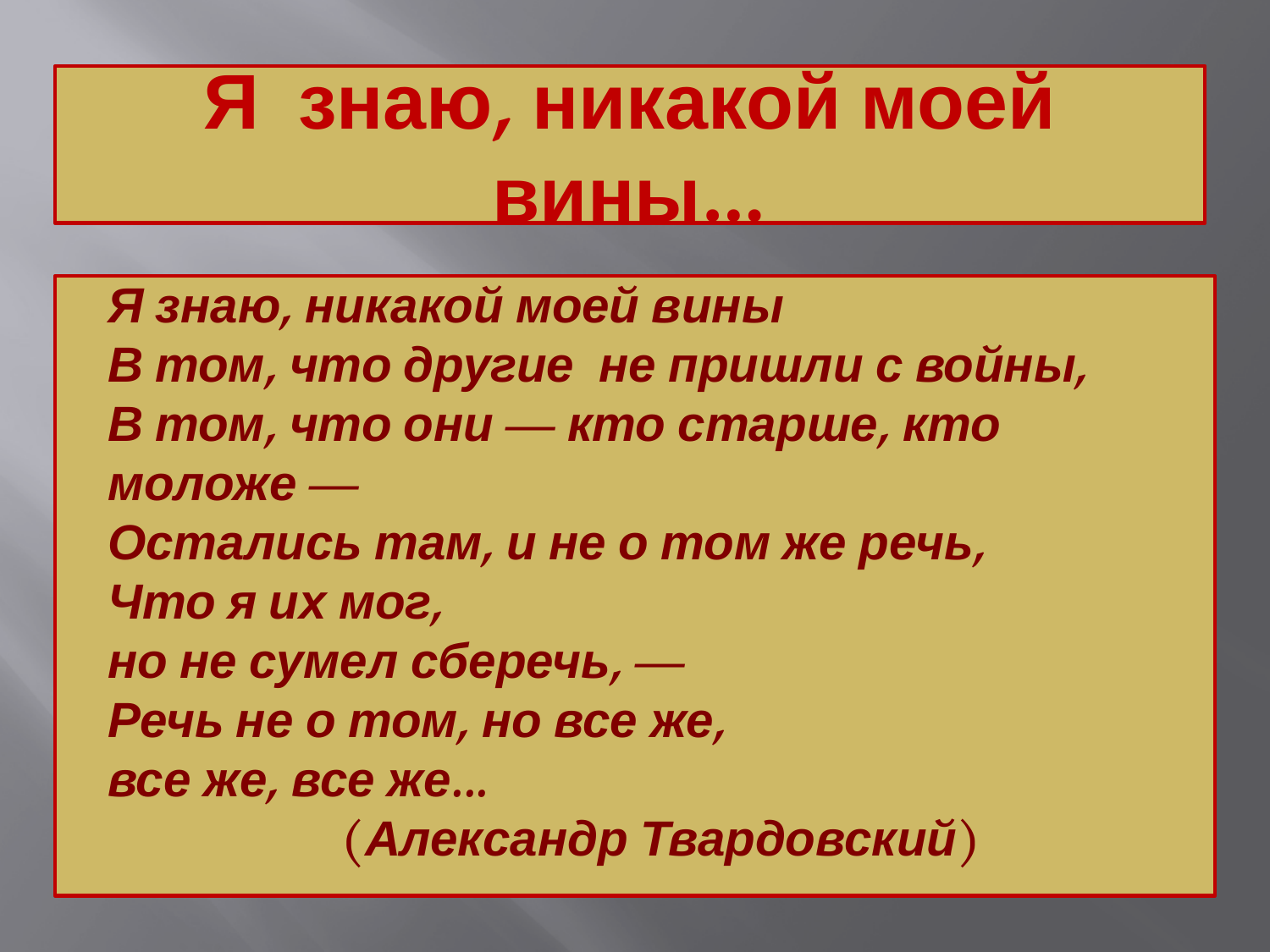

Я  знаю, никакой моей вины…

Я знаю, никакой моей вины
В том, что другие  не пришли с войны,
В том, что они — кто старше, кто моложе —
Остались там, и не о том же речь,
Что я их мог,
но не сумел сберечь, —
Речь не о том, но все же,
все же, все же...
                   (Александр Твардовский)